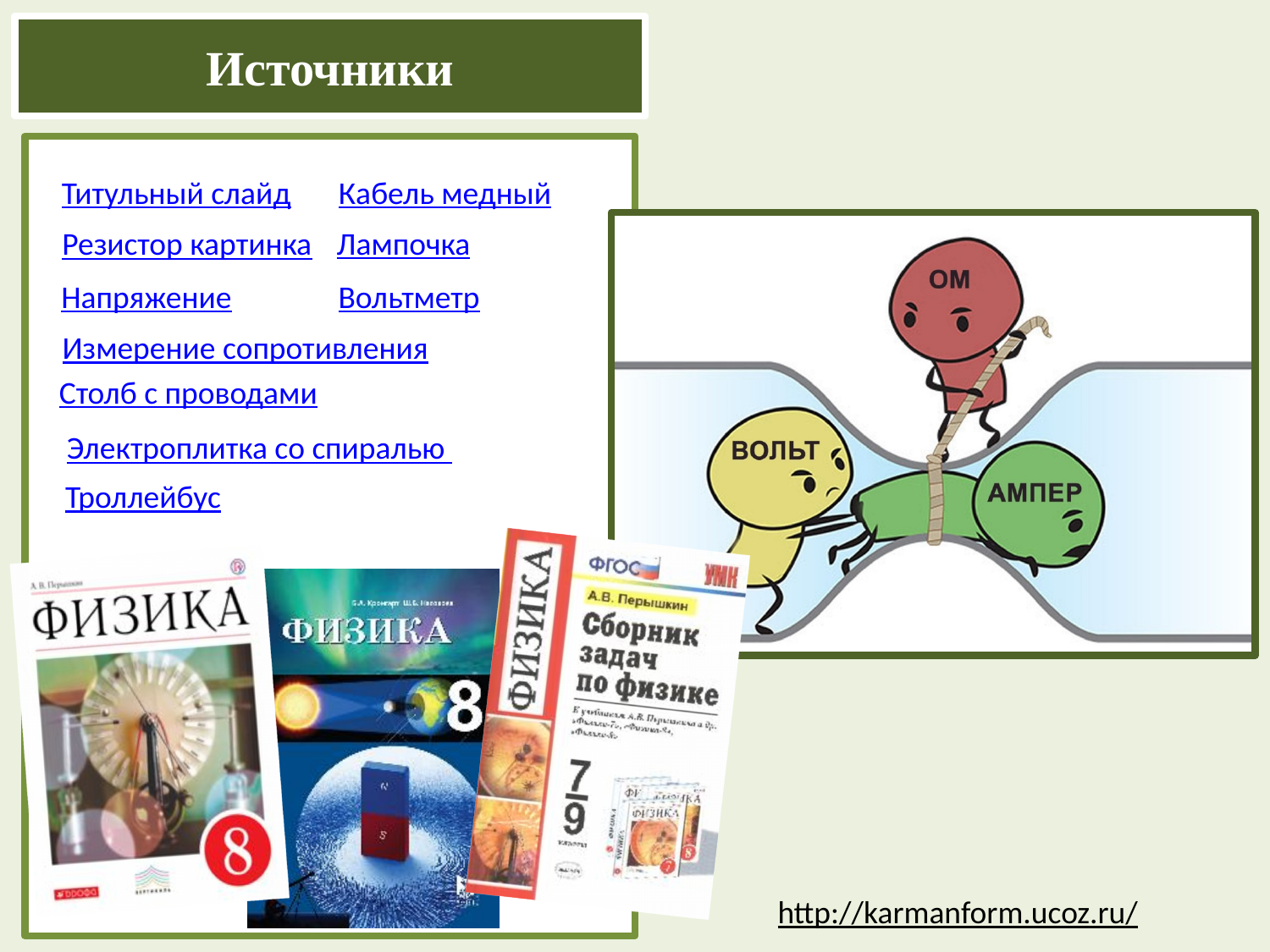

Титульный слайд
Кабель медный
Лампочка
Резистор картинка
Напряжение
Вольтметр
Измерение сопротивления
Столб с проводами
Электроплитка со спиралью
Троллейбус
http://karmanform.ucoz.ru/